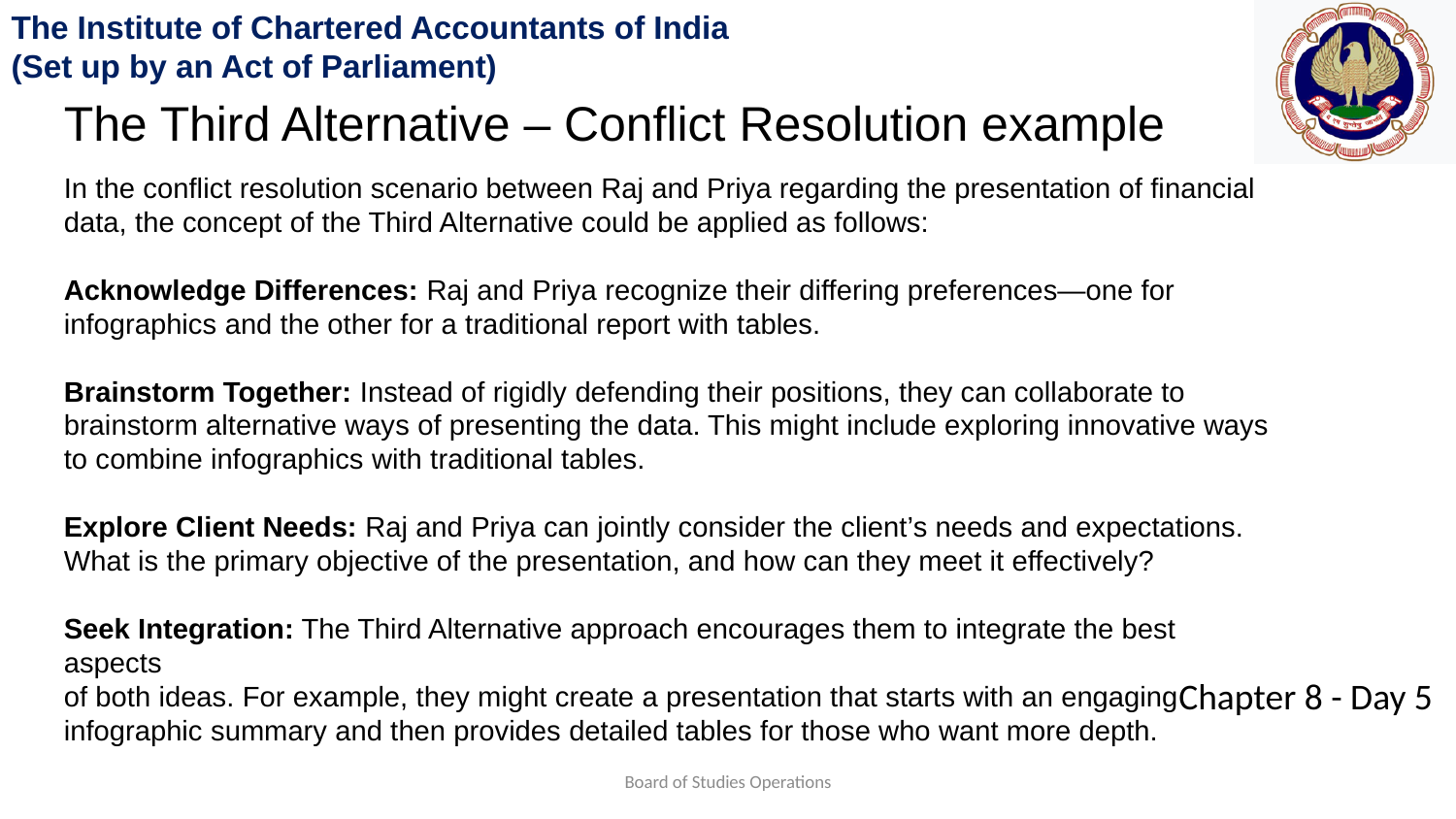

The Third Alternative – Conflict Resolution example
In the conflict resolution scenario between Raj and Priya regarding the presentation of financial
data, the concept of the Third Alternative could be applied as follows:

Acknowledge Differences: Raj and Priya recognize their differing preferences—one for infographics and the other for a traditional report with tables.

Brainstorm Together: Instead of rigidly defending their positions, they can collaborate to brainstorm alternative ways of presenting the data. This might include exploring innovative ways to combine infographics with traditional tables.

Explore Client Needs: Raj and Priya can jointly consider the client’s needs and expectations. What is the primary objective of the presentation, and how can they meet it effectively?

Seek Integration: The Third Alternative approach encourages them to integrate the best aspects
of both ideas. For example, they might create a presentation that starts with an engaging infographic summary and then provides detailed tables for those who want more depth.
Board of Studies Operations